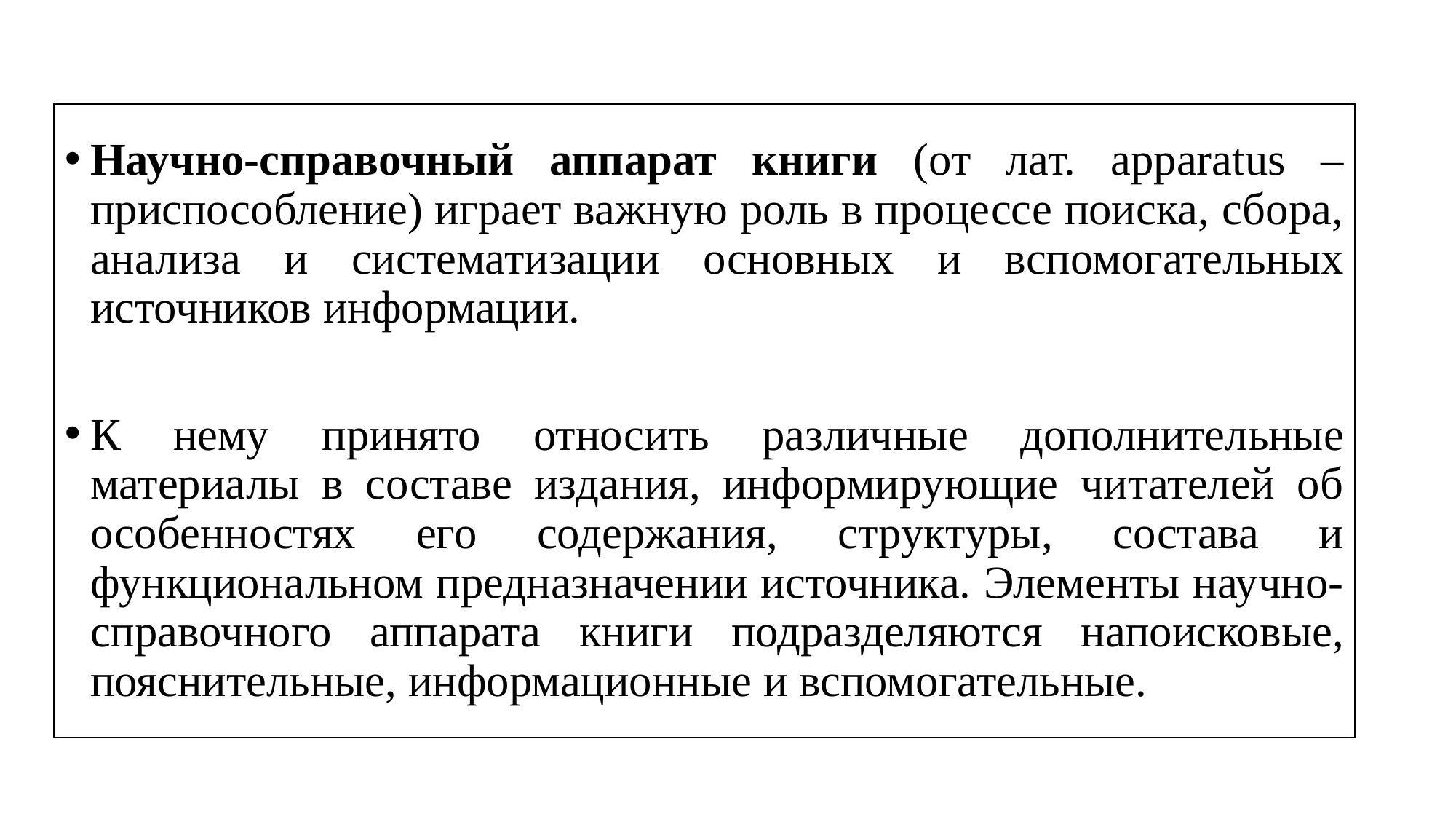

Научно-справочный аппарат книги (от лат. аppаrаtus – приспособление) играет важную роль в процессе поиска, сбора, анализа и систематизации основных и вспомогательных источников информации.

К нему принято относить различные дополнительные материалы в составе издания, информирующие читателей об особенностях его содержания, структуры, состава и функциональном предназначении источника. Элементы научно-справочного аппарата книги подразделяются напоисковые, пояснительные, информационные и вспомогательные.